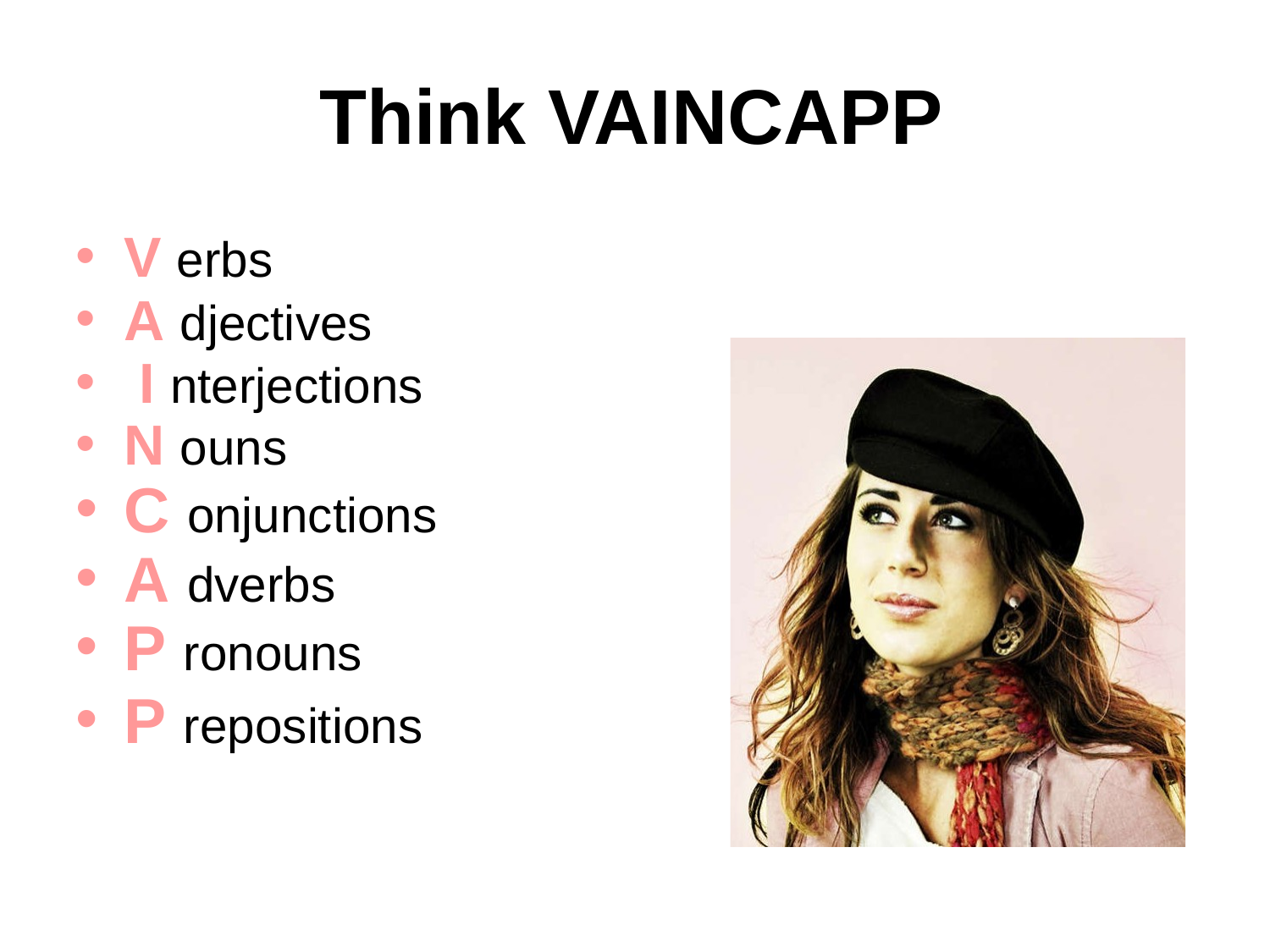

# Think VAINCAPP
V erbs
A djectives
I nterjections
N ouns
C onjunctions
A dverbs
P ronouns
P repositions